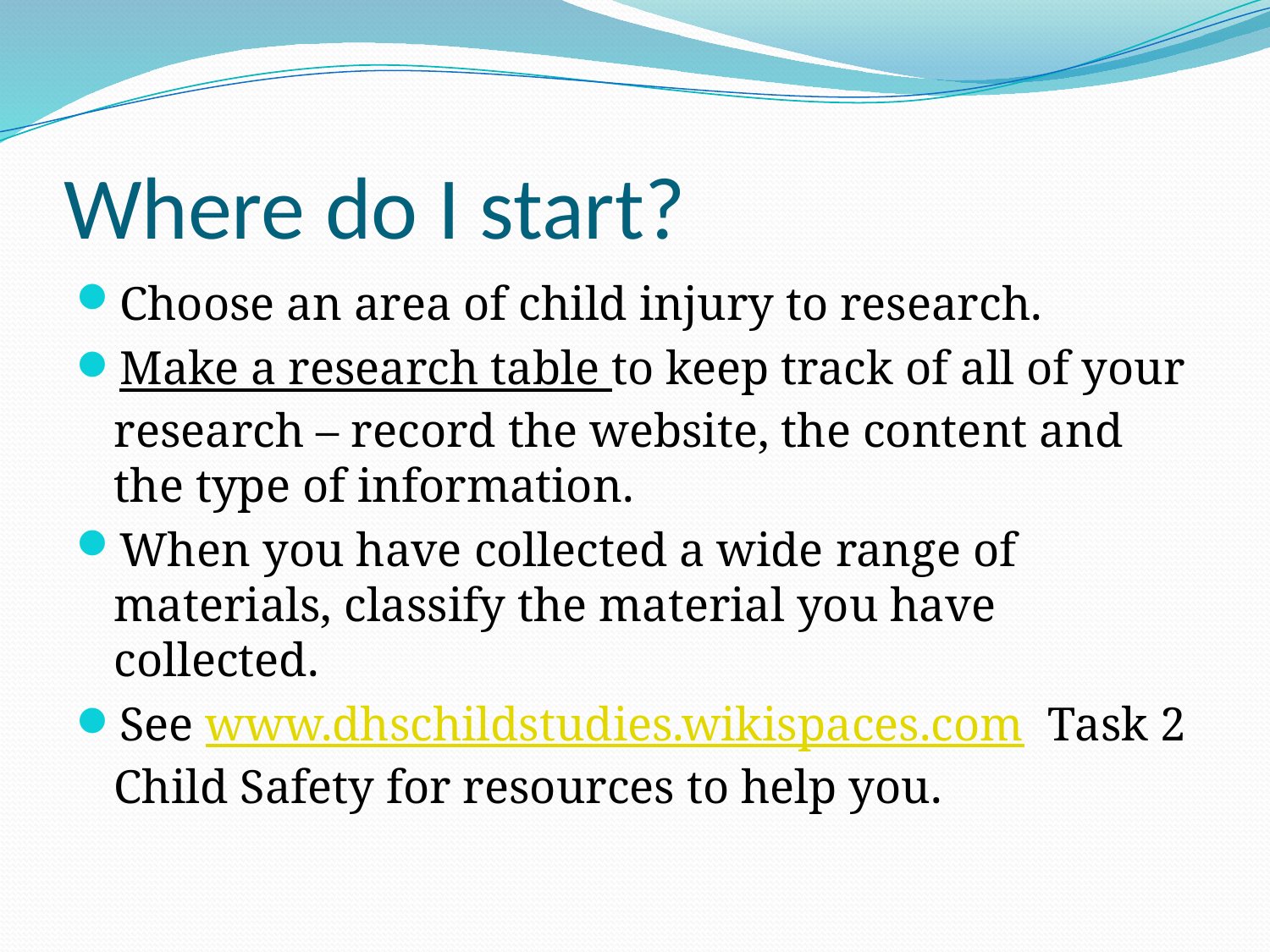

# Where do I start?
Choose an area of child injury to research.
Make a research table to keep track of all of your research – record the website, the content and the type of information.
When you have collected a wide range of materials, classify the material you have collected.
See www.dhschildstudies.wikispaces.com  Task 2 Child Safety for resources to help you.